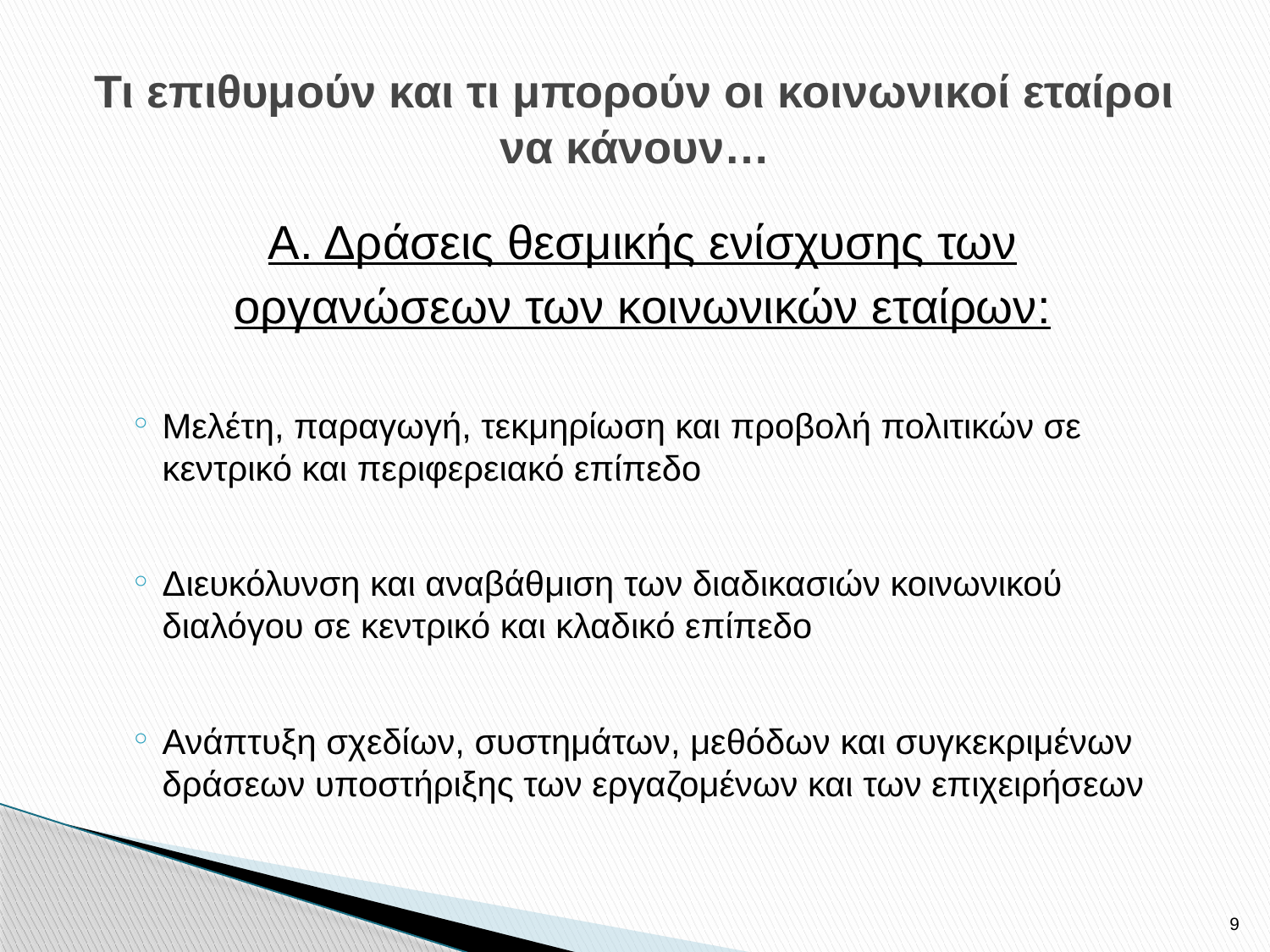

# Τι επιθυμούν και τι μπορούν οι κοινωνικοί εταίροι να κάνουν…
Α. Δράσεις θεσμικής ενίσχυσης των
οργανώσεων των κοινωνικών εταίρων:

Μελέτη, παραγωγή, τεκμηρίωση και προβολή πολιτικών σε κεντρικό και περιφερειακό επίπεδο

Διευκόλυνση και αναβάθμιση των διαδικασιών κοινωνικού διαλόγου σε κεντρικό και κλαδικό επίπεδο

Ανάπτυξη σχεδίων, συστημάτων, μεθόδων και συγκεκριμένων δράσεων υποστήριξης των εργαζομένων και των επιχειρήσεων

9